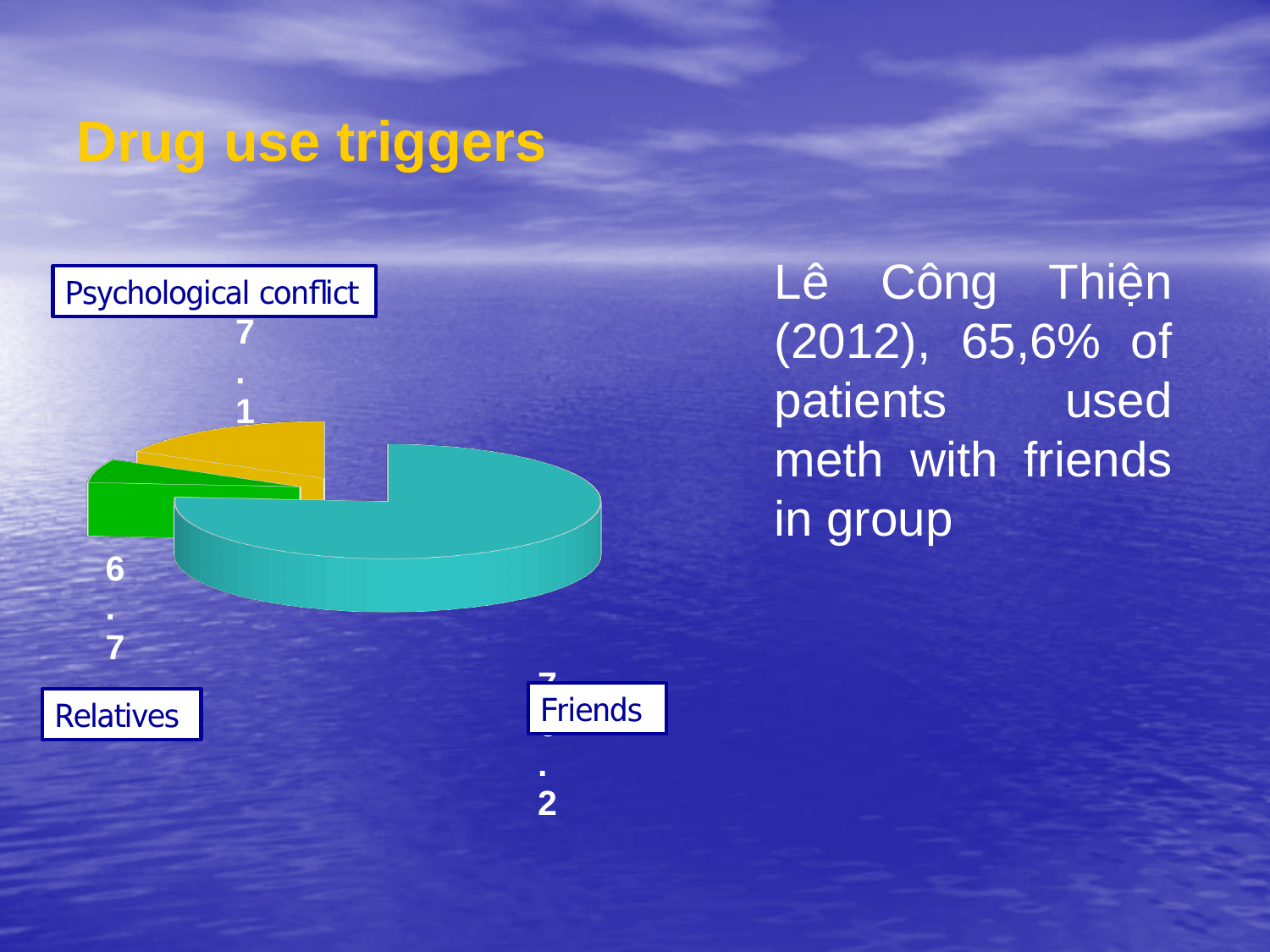

# Drug use triggers

Lê Công Thiện (2012), 65,6% of patients used meth with friends in group

Psychological conflict

[unsupported chart]

Friends
Relatives